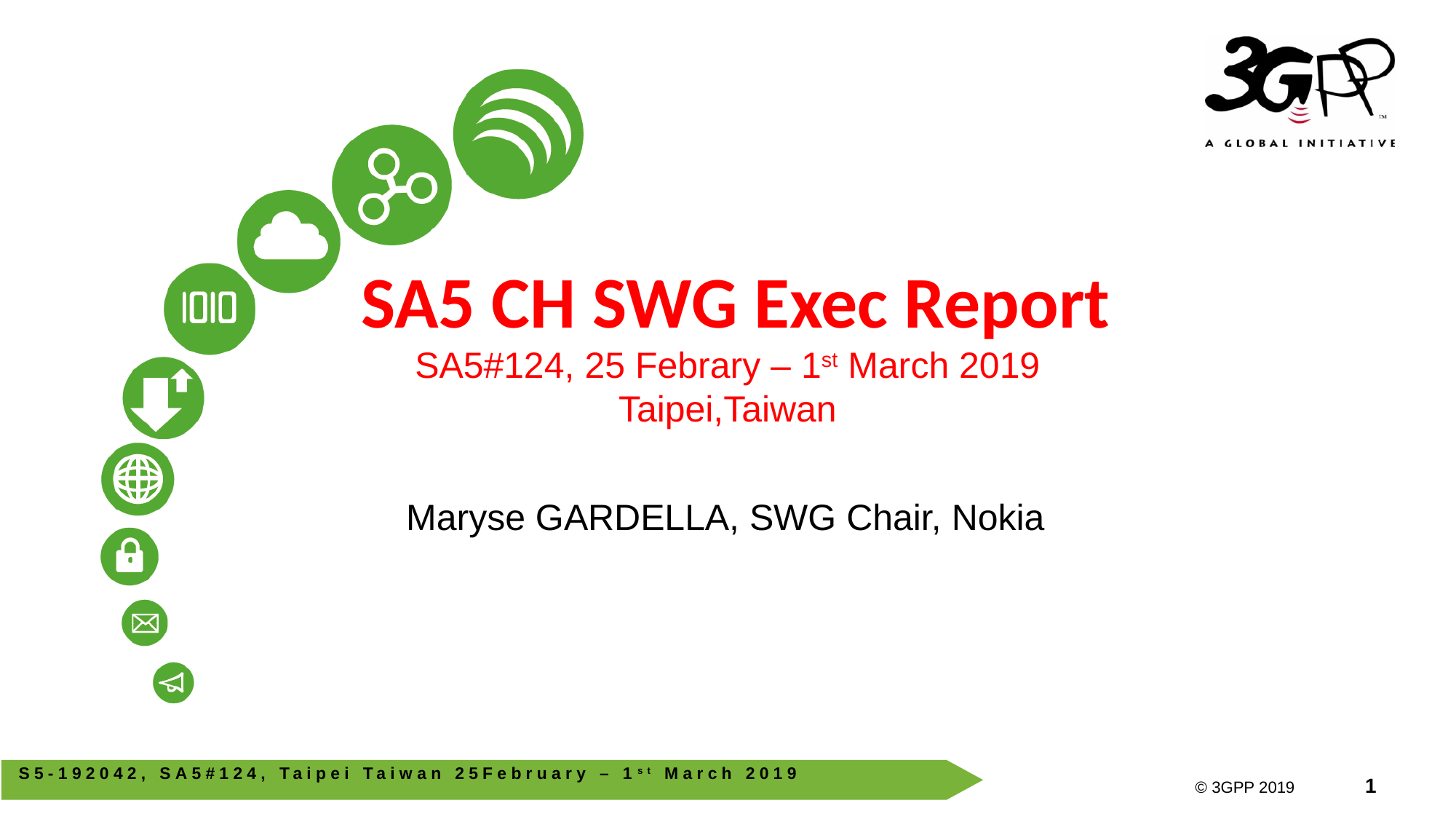

# SA5 CH SWG Exec Report SA5#124, 25 Febrary – 1st March 2019 Taipei,Taiwan
Maryse GARDELLA, SWG Chair, Nokia